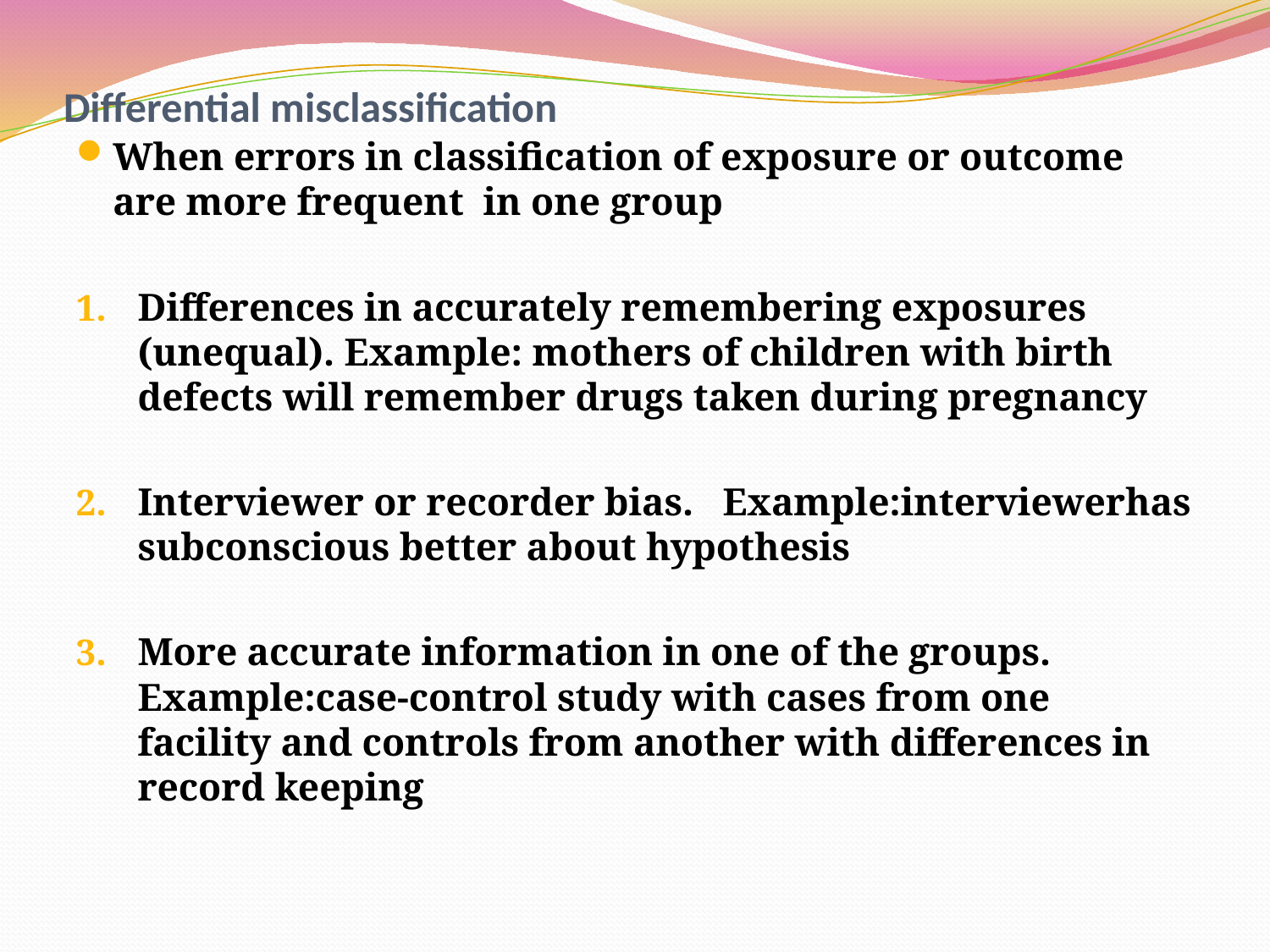

# Differential misclassification
When errors in classification of exposure or outcome are more frequent  in one group

Differences in accurately remembering exposures (unequal). Example: mothers of children with birth defects will remember drugs taken during pregnancy

Interviewer or recorder bias.   Example:interviewerhas subconscious better about hypothesis

More accurate information in one of the groups. Example:case-control study with cases from one facility and controls from another with differences in record keeping